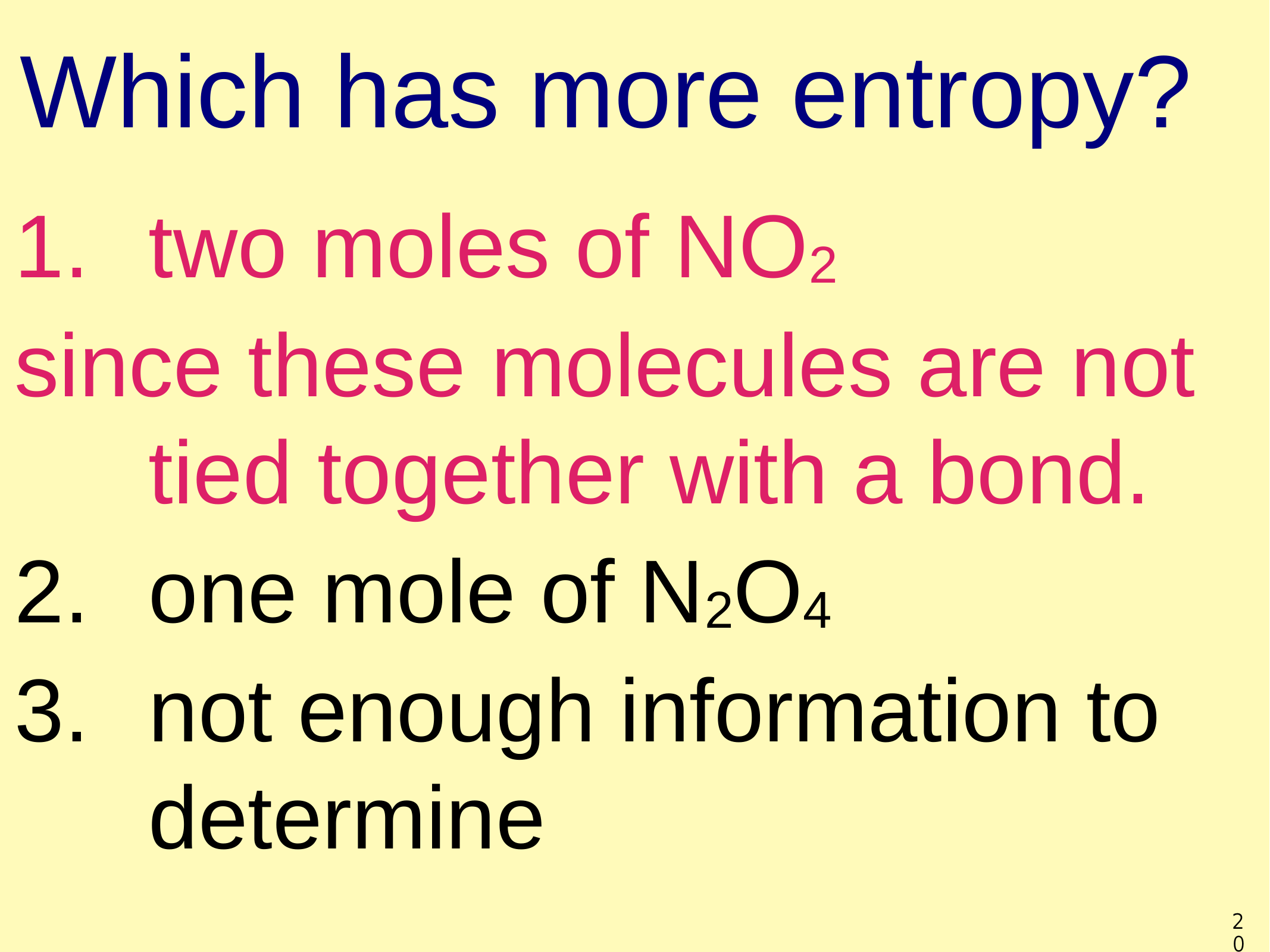

# Which has more entropy?
two moles of NO2
since these molecules are not tied together with a bond.
one mole of N2O4
not enough information to determine
20